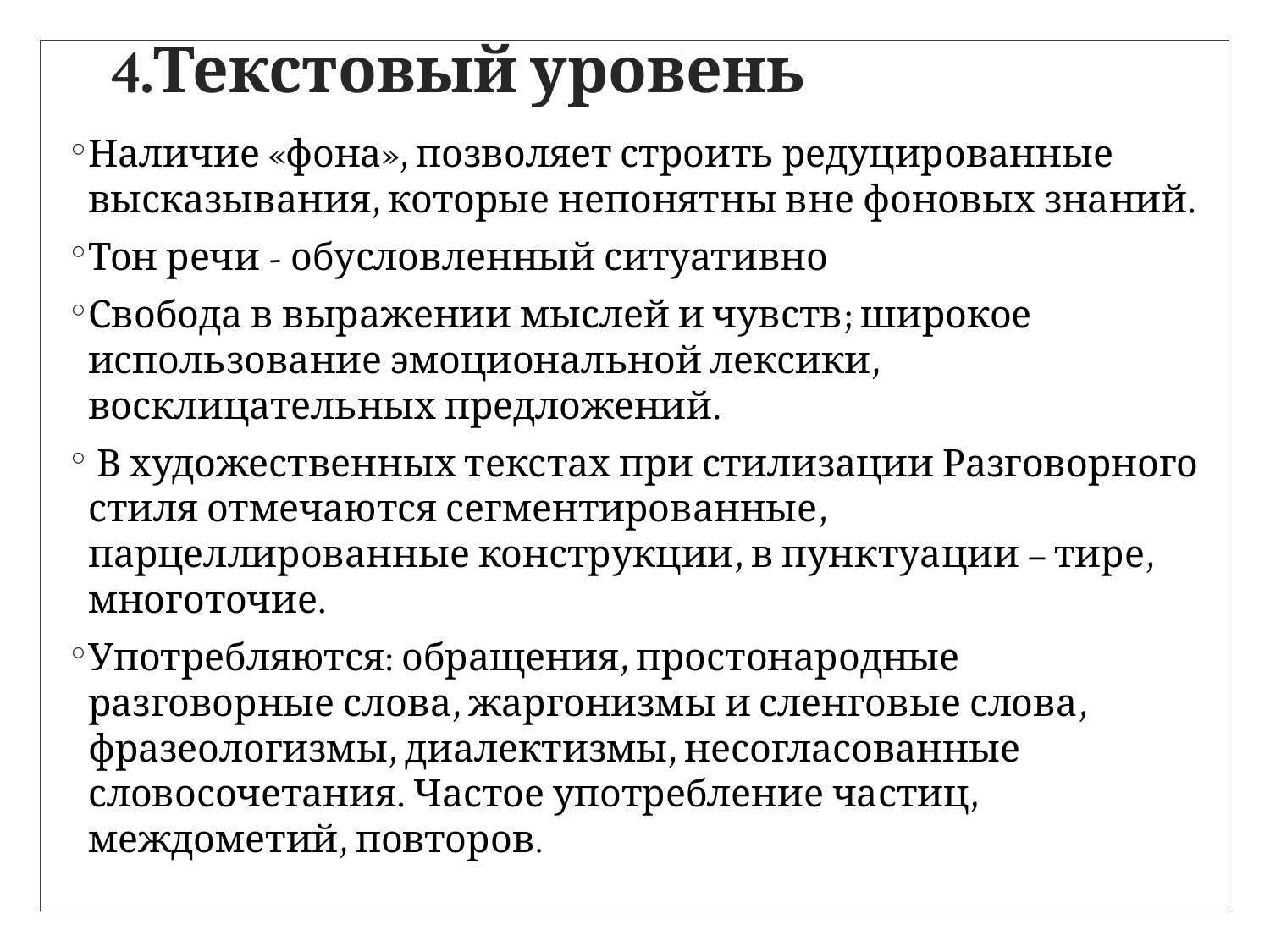

# 4.Текстовый уровень
Наличие «фона», позволяет строить редуцированные высказывания, которые непонятны вне фоновых знаний.
Тон речи - обусловленный ситуативно
Свобода в выражении мыслей и чувств; широкое использование эмоциональной лексики, восклицательных предложений.
 В художественных текстах при стилизации Разговорного стиля отмечаются сегментированные, парцеллированные конструкции, в пунктуации – тире, многоточие.
Употребляются: обращения, простонародные разговорные слова, жаргонизмы и сленговые слова, фразеологизмы, диалектизмы, несогласованные словосочетания. Частое употребление частиц, междометий, повторов.